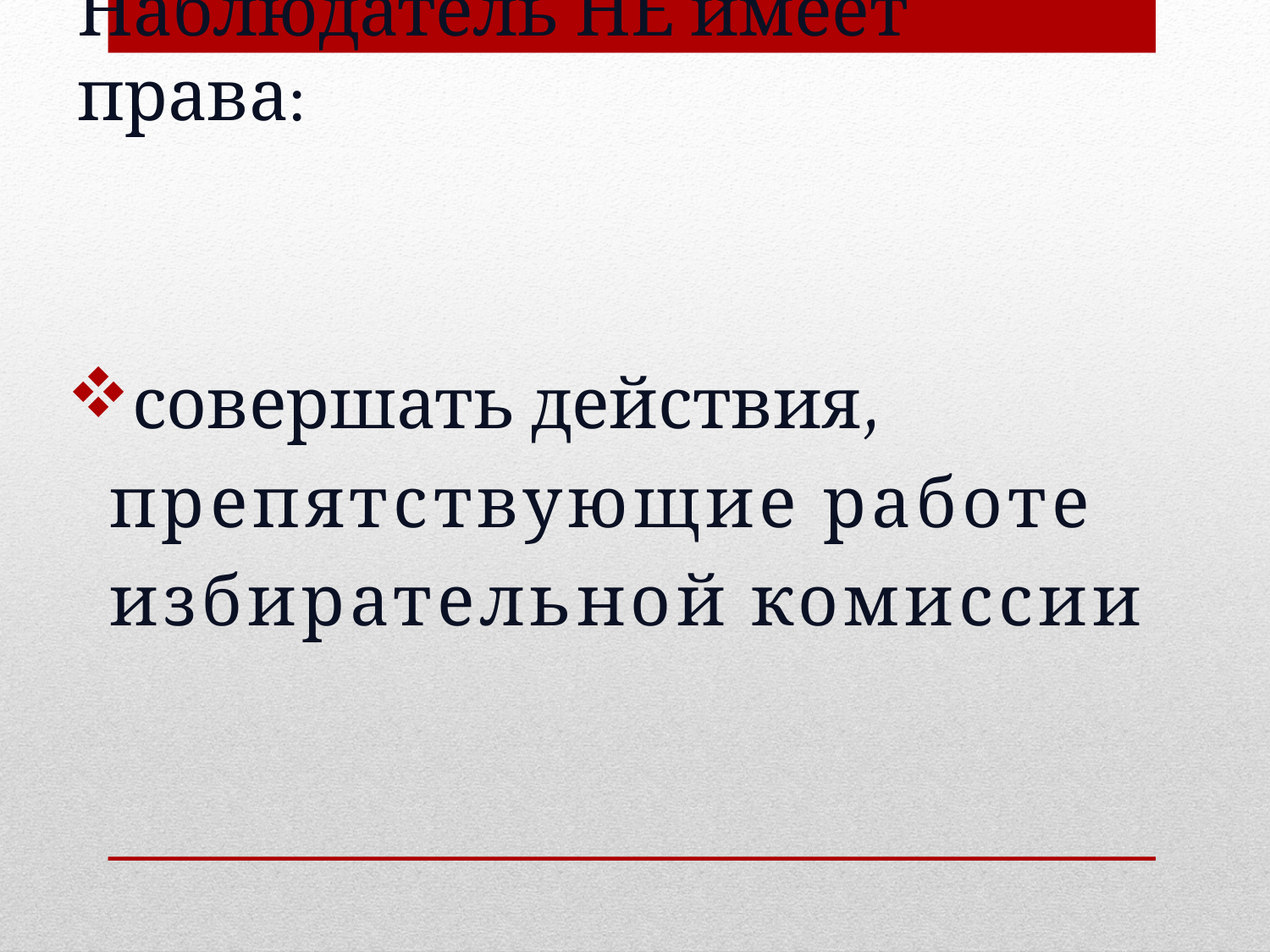

# Наблюдатель НЕ имеет права:
совершать действия,
  препятствующие работе
  избирательной комиссии